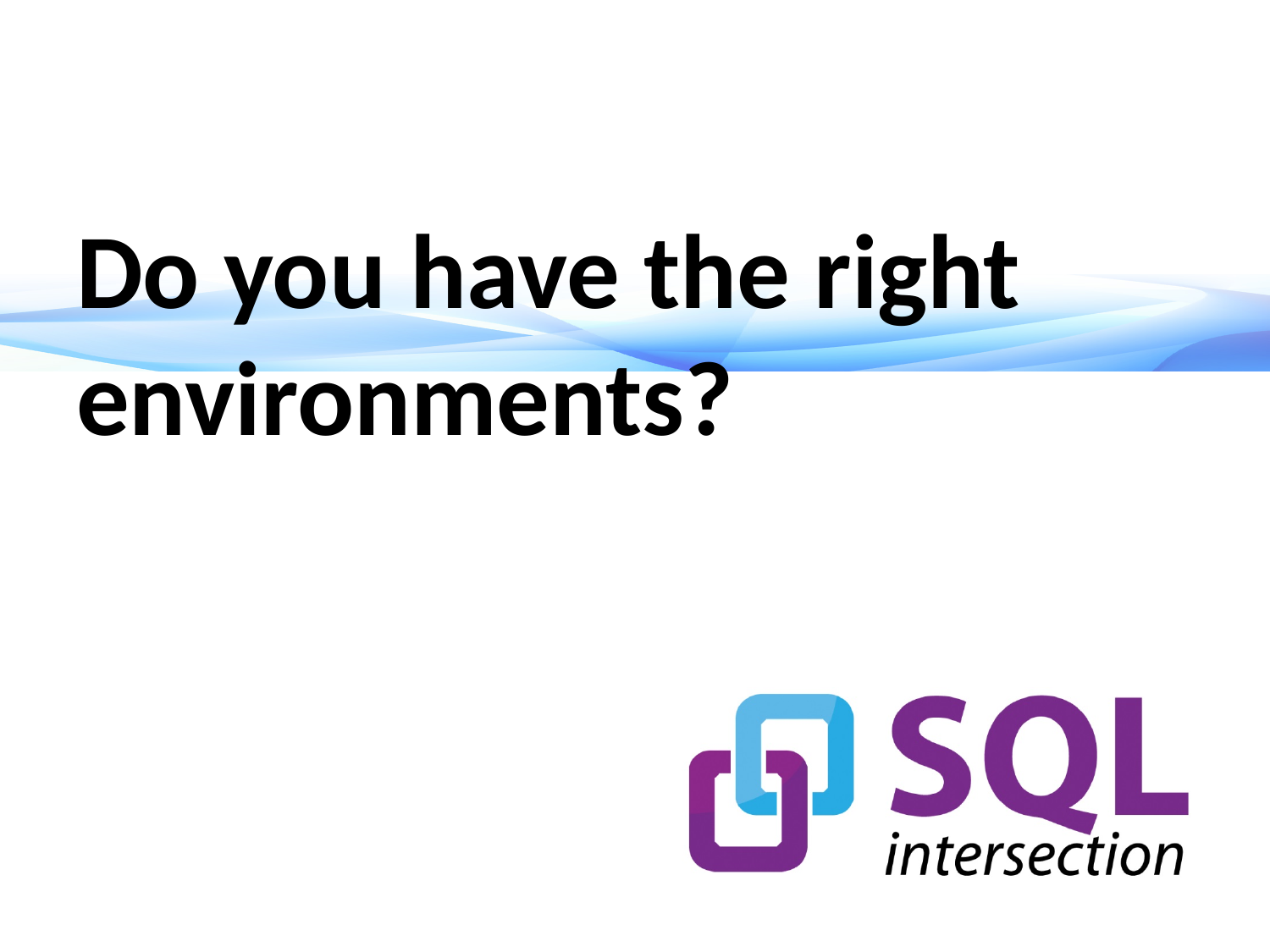

# Do you have the right environments?